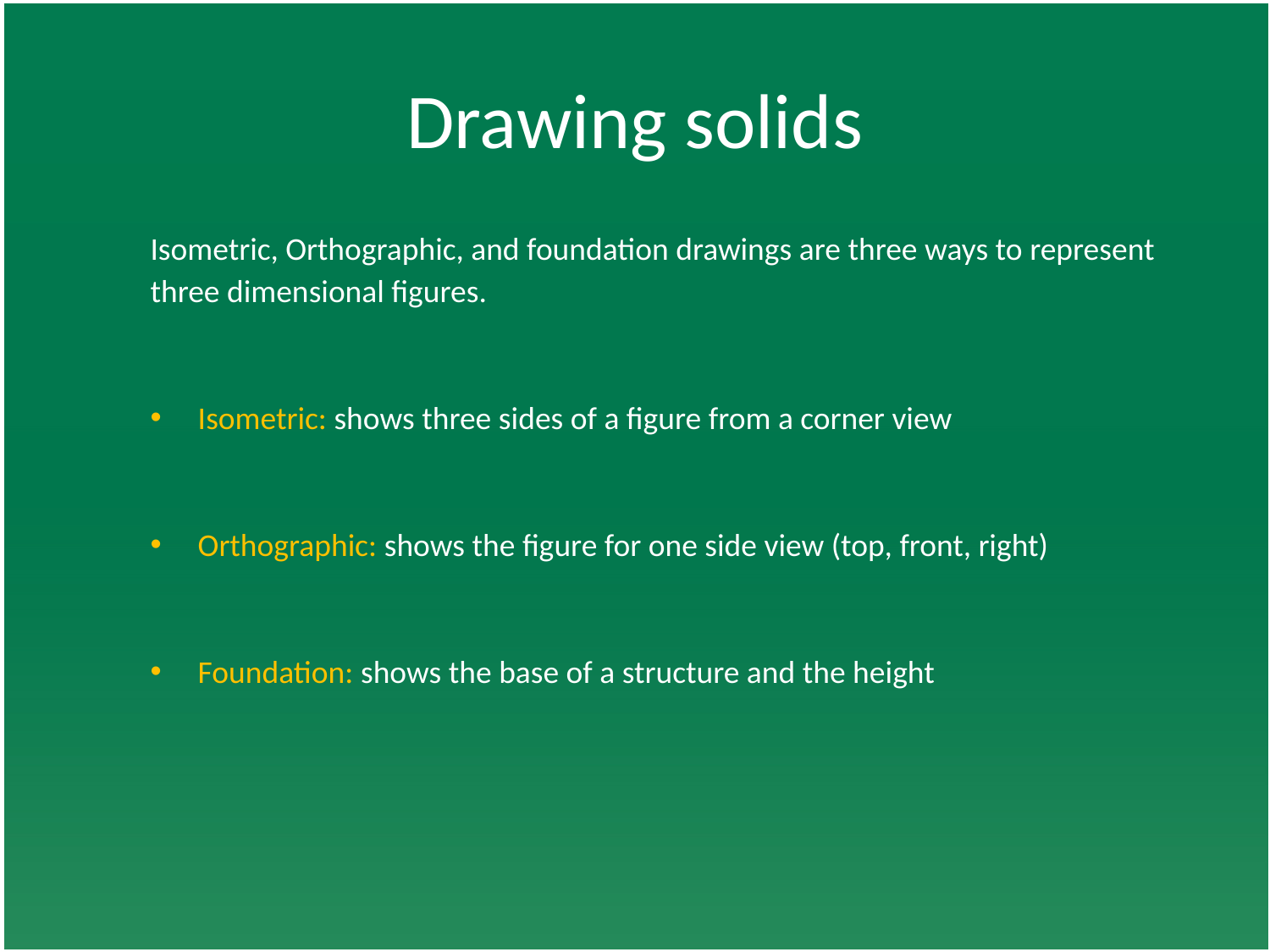

# Drawing solids

Isometric, Orthographic, and foundation drawings are three ways to represent
three dimensional figures.

Isometric: shows three sides of a figure from a corner view

Orthographic: shows the figure for one side view (top, front, right)

Foundation: shows the base of a structure and the height